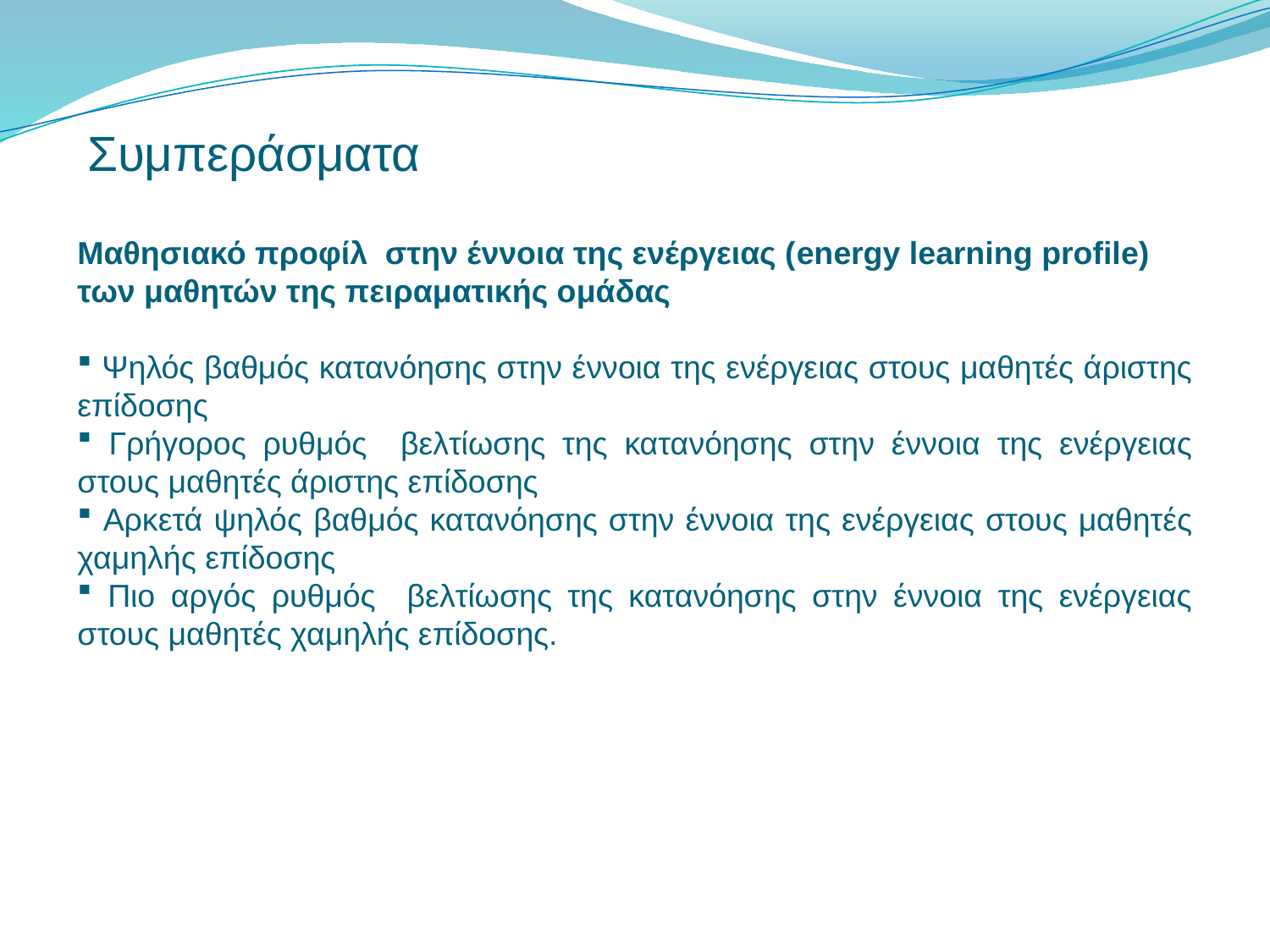

Συμπεράσματα
Μαθησιακό προφίλ  στην έννοια της ενέργειας (energy learning profile) των μαθητών της πειραματικής ομάδας

 Ψηλός βαθμός κατανόησης στην έννοια της ενέργειας στους μαθητές άριστης επίδοσης
 Γρήγορος ρυθμός  βελτίωσης της κατανόησης στην έννοια της ενέργειας στους μαθητές άριστης επίδοσης
 Αρκετά ψηλός βαθμός κατανόησης στην έννοια της ενέργειας στους μαθητές χαμηλής επίδοσης
 Πιο αργός ρυθμός  βελτίωσης της κατανόησης στην έννοια της ενέργειας στους μαθητές χαμηλής επίδοσης.